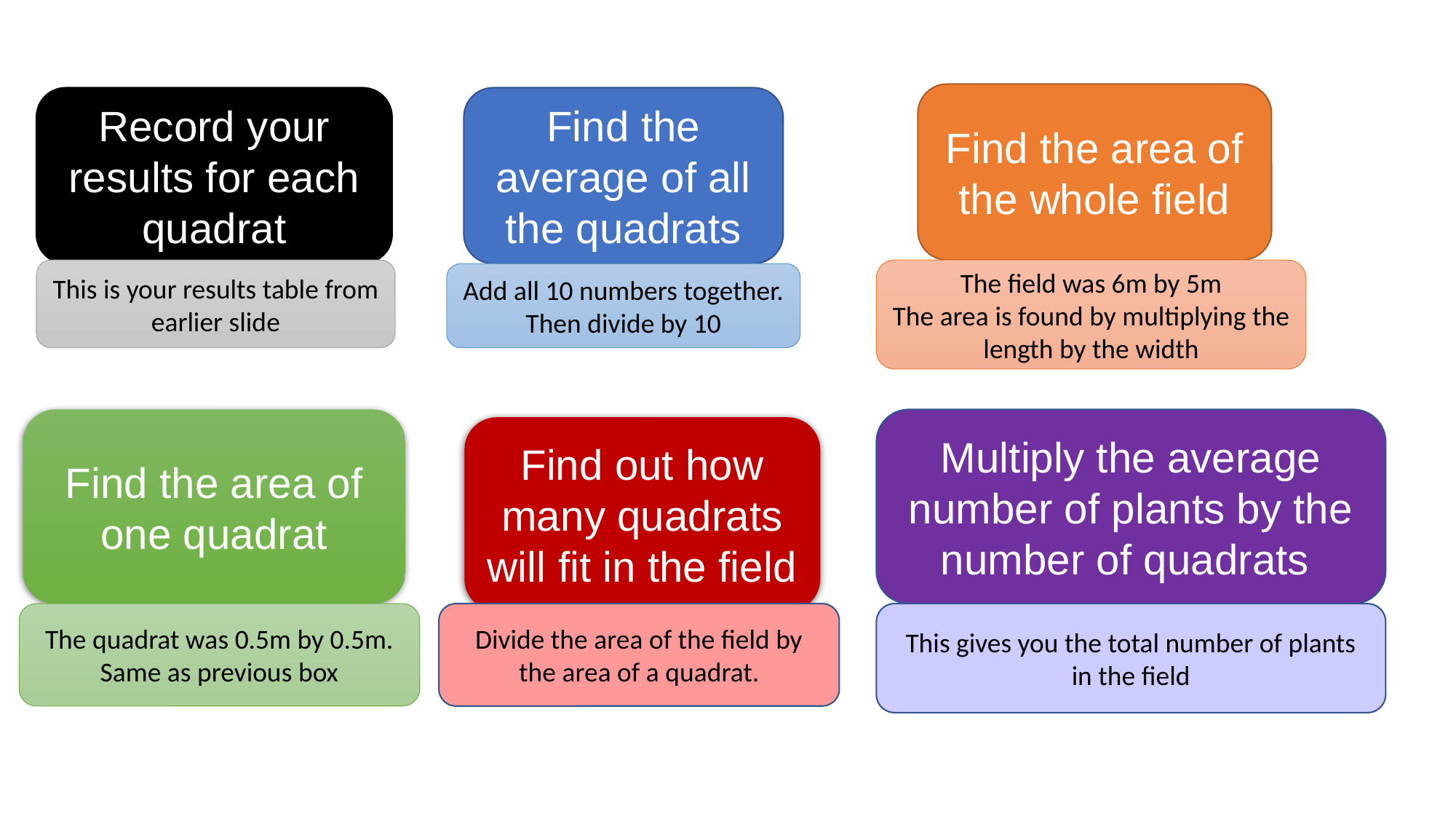

Find the area of the whole field
Record your results for each quadrat
Find the average of all the quadrats
This is your results table from earlier slide
The field was 6m by 5m
The area is found by multiplying the length by the width
Add all 10 numbers together.
Then divide by 10
Find the area of one quadrat
Multiply the average number of plants by the number of quadrats
Find out how many quadrats will fit in the field
The quadrat was 0.5m by 0.5m.
Same as previous box
Divide the area of the field by the area of a quadrat.
This gives you the total number of plants in the field